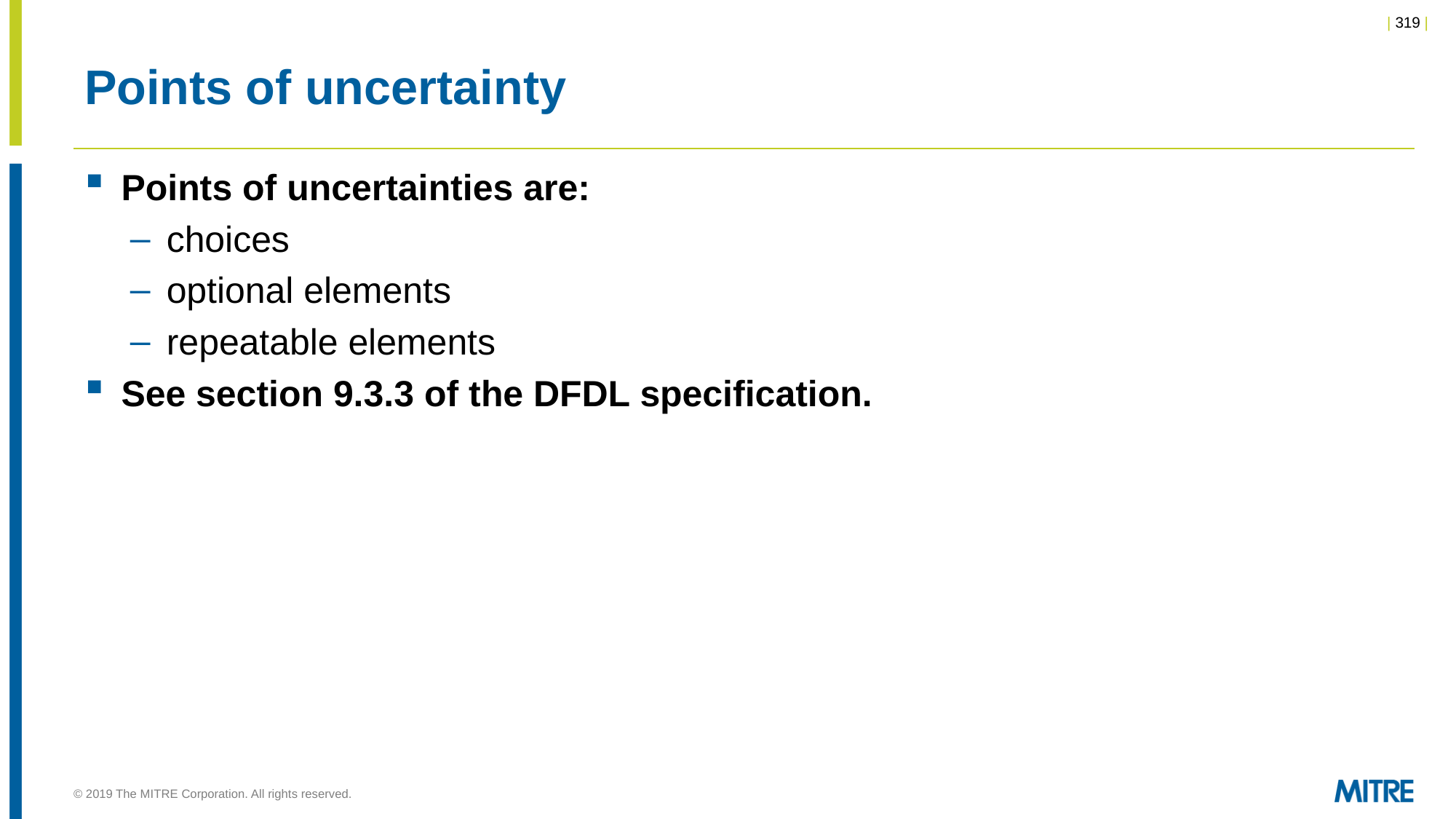

# Points of uncertainty
Points of uncertainties are:
choices
optional elements
repeatable elements
See section 9.3.3 of the DFDL specification.

© 2019 The MITRE Corporation. All rights reserved.